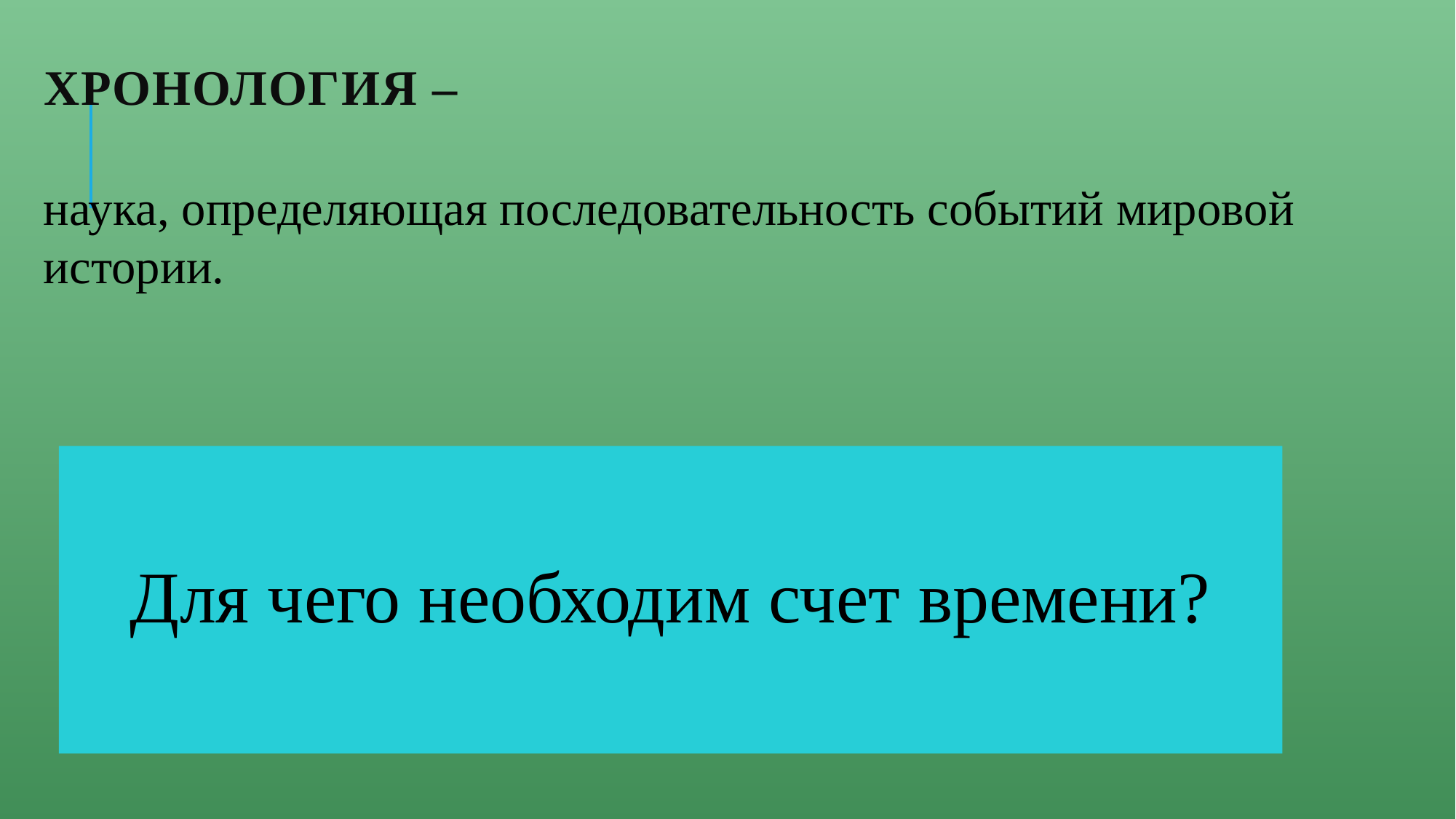

# Хронология –
наука, определяющая последовательность событий мировой истории.

Для чего необходим счет времени?